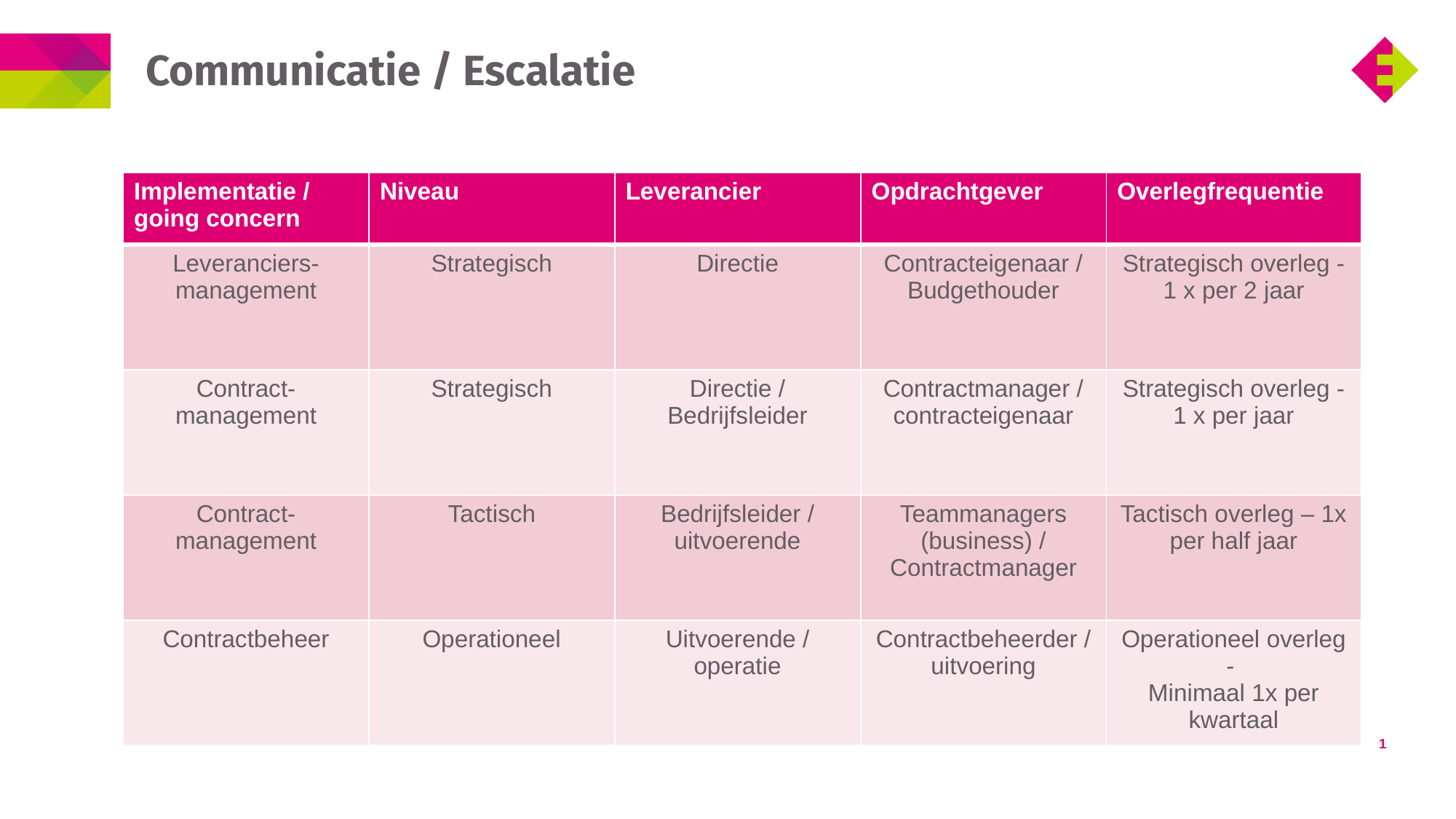

# Communicatie / Escalatie
| Implementatie / going concern | Niveau | Leverancier | Opdrachtgever | Overlegfrequentie |
| --- | --- | --- | --- | --- |
| Leveranciers-management | Strategisch | Directie | Contracteigenaar / Budgethouder | Strategisch overleg - 1 x per 2 jaar |
| Contract-management | Strategisch | Directie / Bedrijfsleider | Contractmanager / contracteigenaar | Strategisch overleg - 1 x per jaar |
| Contract-management | Tactisch | Bedrijfsleider / uitvoerende | Teammanagers (business) / Contractmanager | Tactisch overleg – 1x per half jaar |
| Contractbeheer | Operationeel | Uitvoerende / operatie | Contractbeheerder / uitvoering | Operationeel overleg - Minimaal 1x per kwartaal |
1